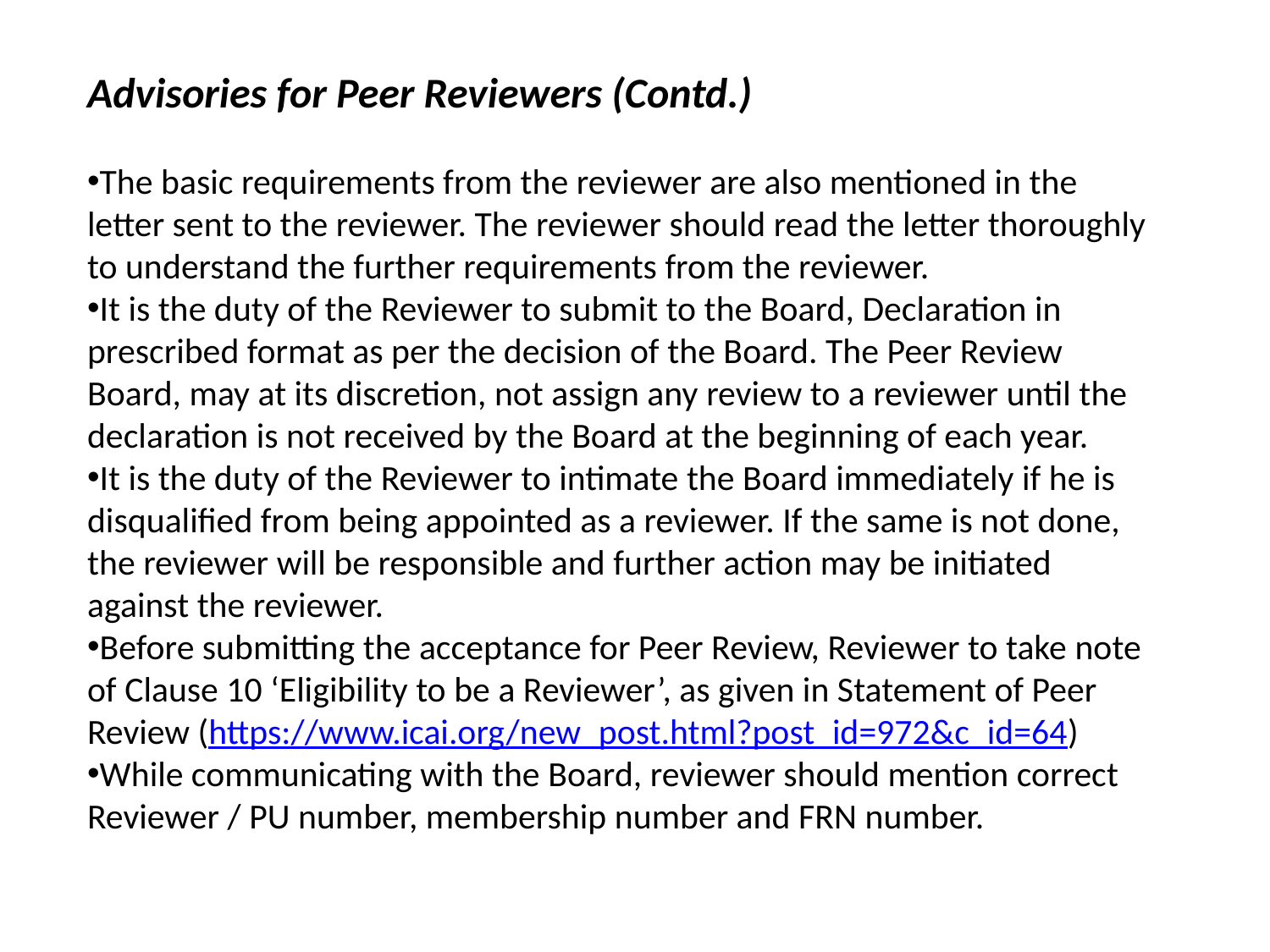

Advisories for Peer Reviewers (Contd.)

The basic requirements from the reviewer are also mentioned in the letter sent to the reviewer. The reviewer should read the letter thoroughly to understand the further requirements from the reviewer.
It is the duty of the Reviewer to submit to the Board, Declaration in prescribed format as per the decision of the Board. The Peer Review Board, may at its discretion, not assign any review to a reviewer until the declaration is not received by the Board at the beginning of each year.
It is the duty of the Reviewer to intimate the Board immediately if he is disqualified from being appointed as a reviewer. If the same is not done, the reviewer will be responsible and further action may be initiated against the reviewer.
Before submitting the acceptance for Peer Review, Reviewer to take note of Clause 10 ‘Eligibility to be a Reviewer’, as given in Statement of Peer Review (https://www.icai.org/new_post.html?post_id=972&c_id=64)
While communicating with the Board, reviewer should mention correct Reviewer / PU number, membership number and FRN number.